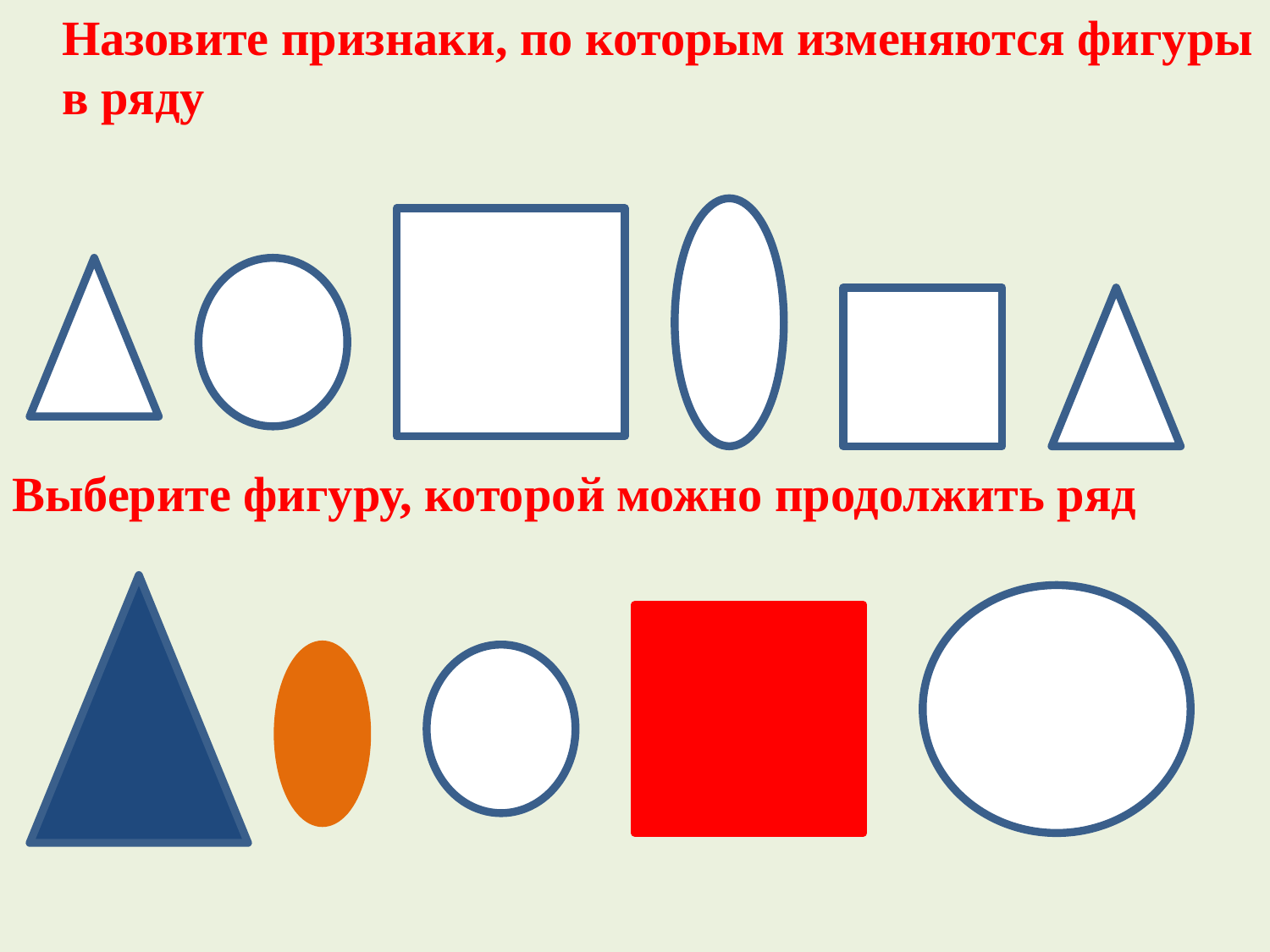

Назовите признаки, по которым изменяются фигуры в ряду

Выберите фигуру, которой можно продолжить ряд